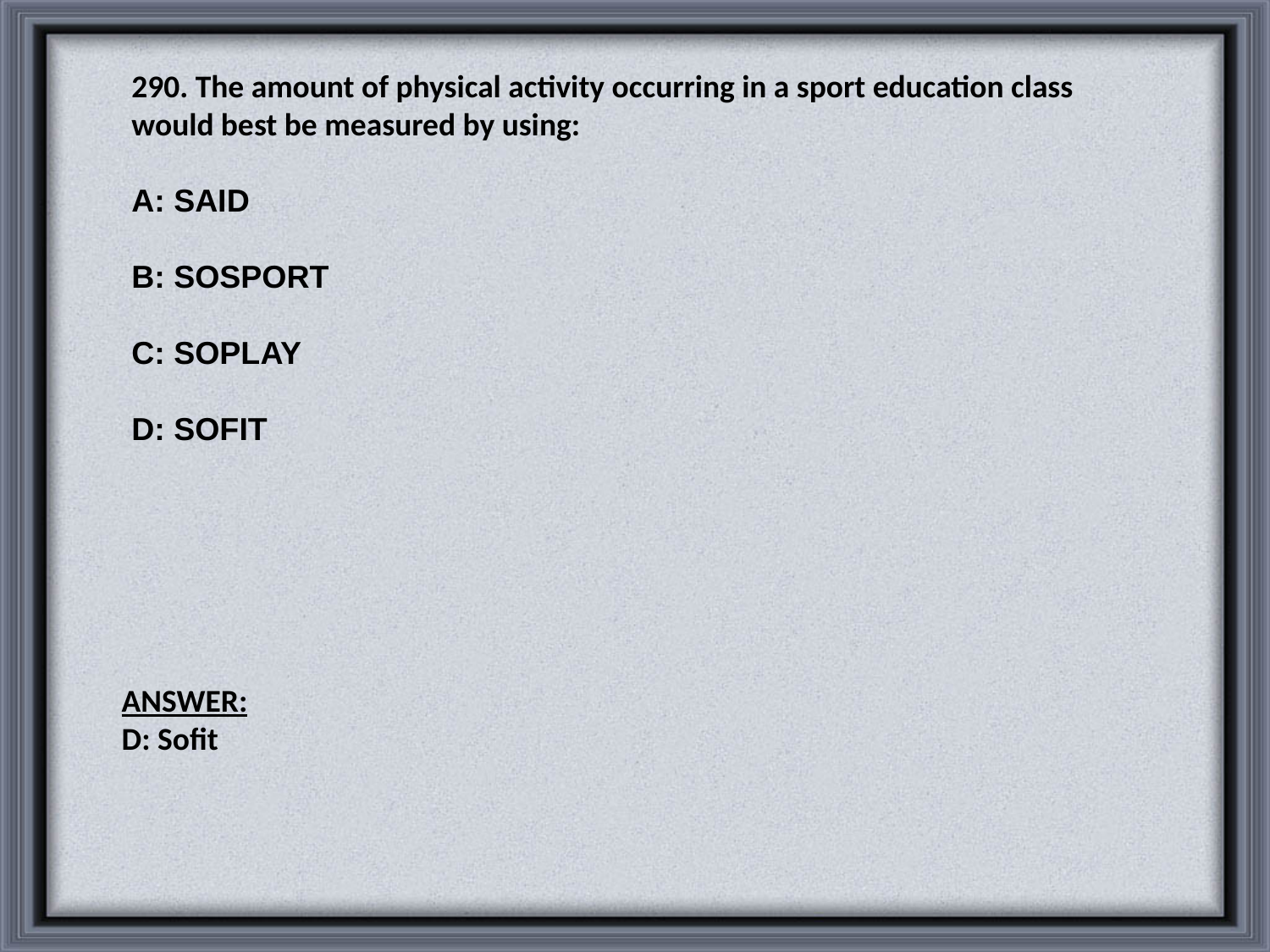

290. The amount of physical activity occurring in a sport education class would best be measured by using:

A: SAID

B: SOSPORT

C: SOPLAY

D: SOFIT

ANSWER:
D: Sofit